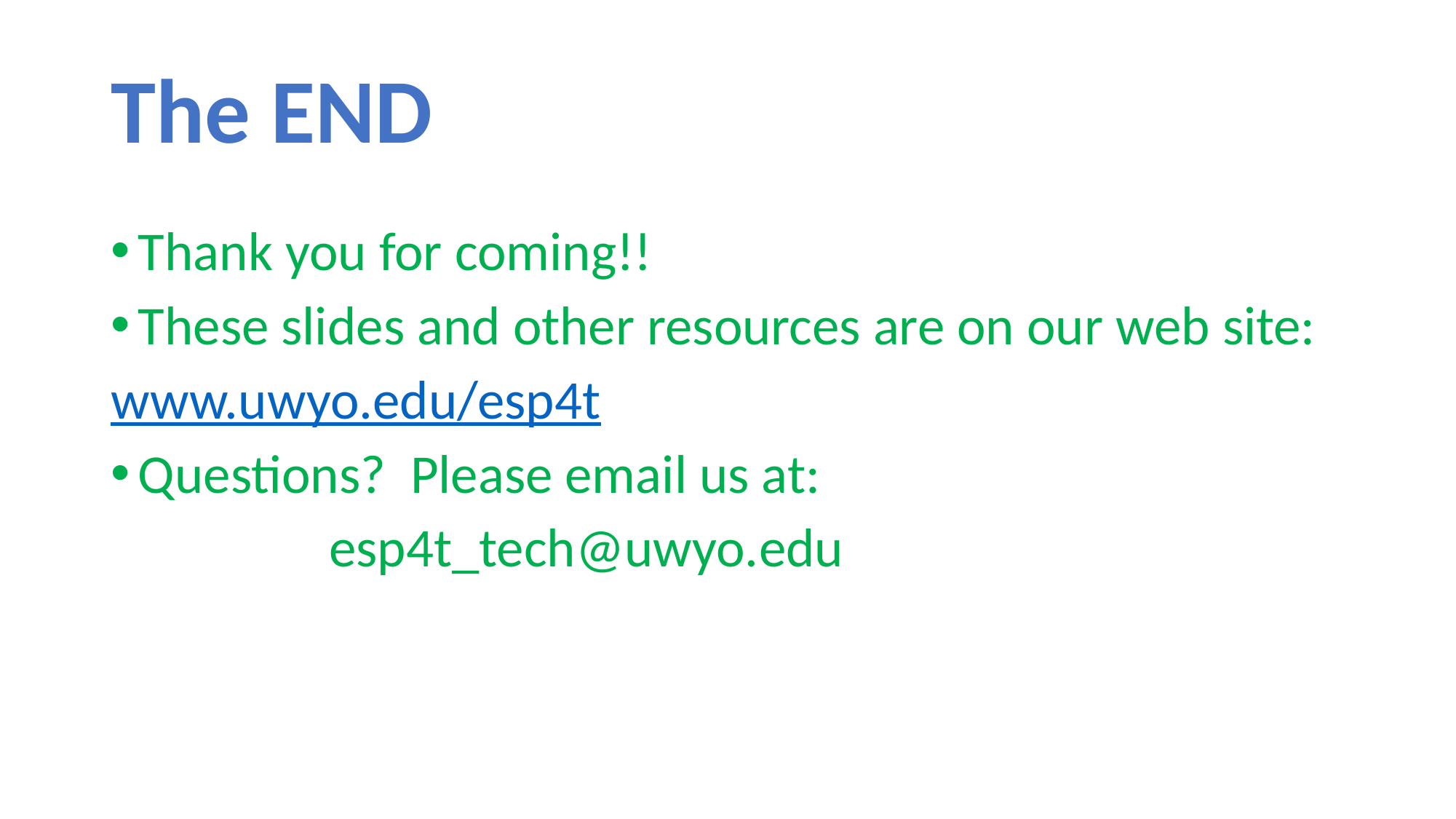

# The END
Thank you for coming!!
These slides and other resources are on our web site:
www.uwyo.edu/esp4t
Questions?  Please email us at:
		esp4t_tech@uwyo.edu